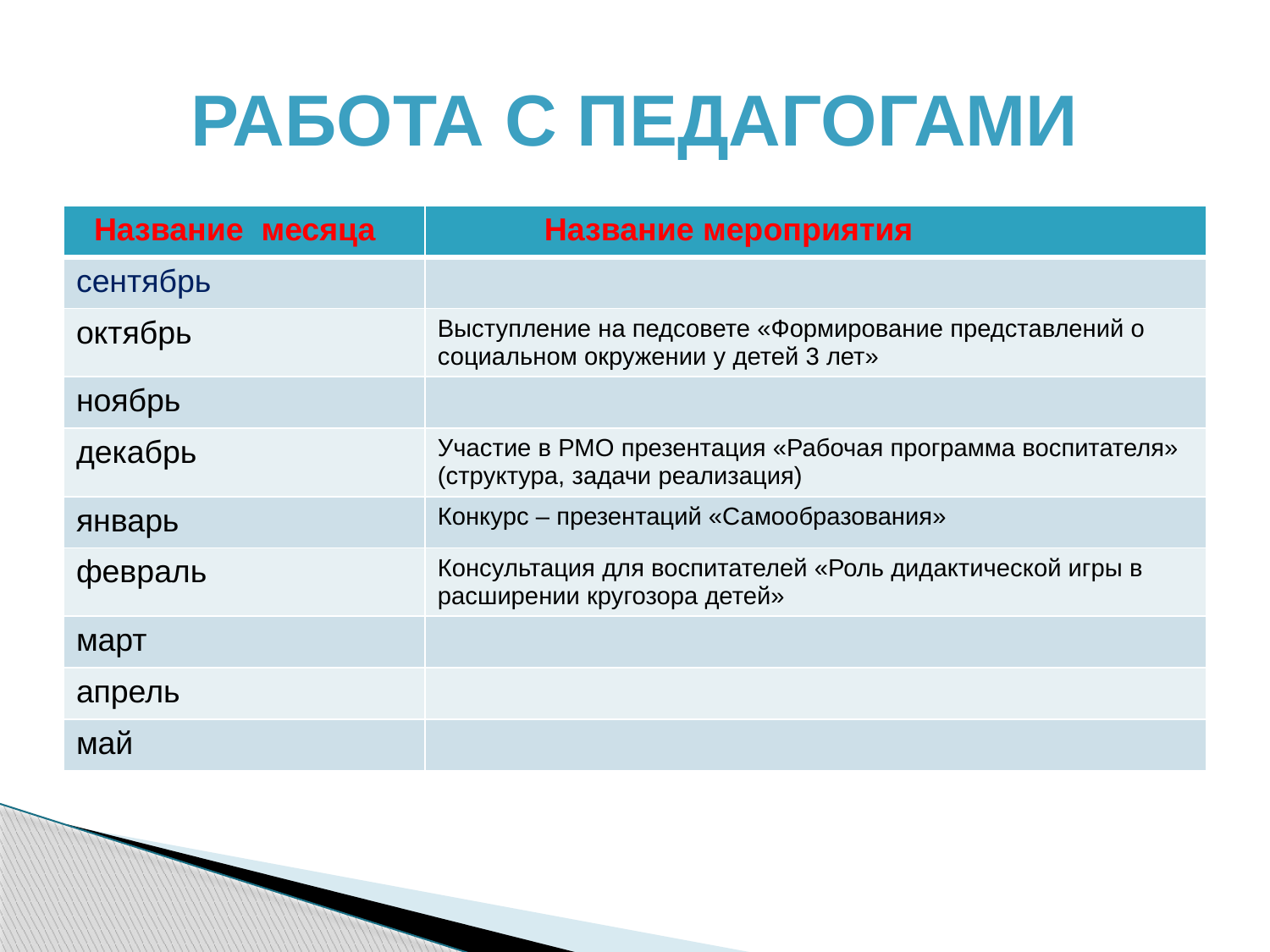

# Работа с педагогами
| Название месяца | Название мероприятия |
| --- | --- |
| сентябрь |  |
| октябрь | Выступление на педсовете «Формирование представлений о социальном окружении у детей 3 лет» |
| ноябрь |  |
| декабрь | Участие в РМО презентация «Рабочая программа воспитателя» (структура, задачи реализация) |
| январь | Конкурс – презентаций «Самообразования» |
| февраль | Консультация для воспитателей «Роль дидактической игры в расширении кругозора детей» |
| март |  |
| апрель |  |
| май |  |